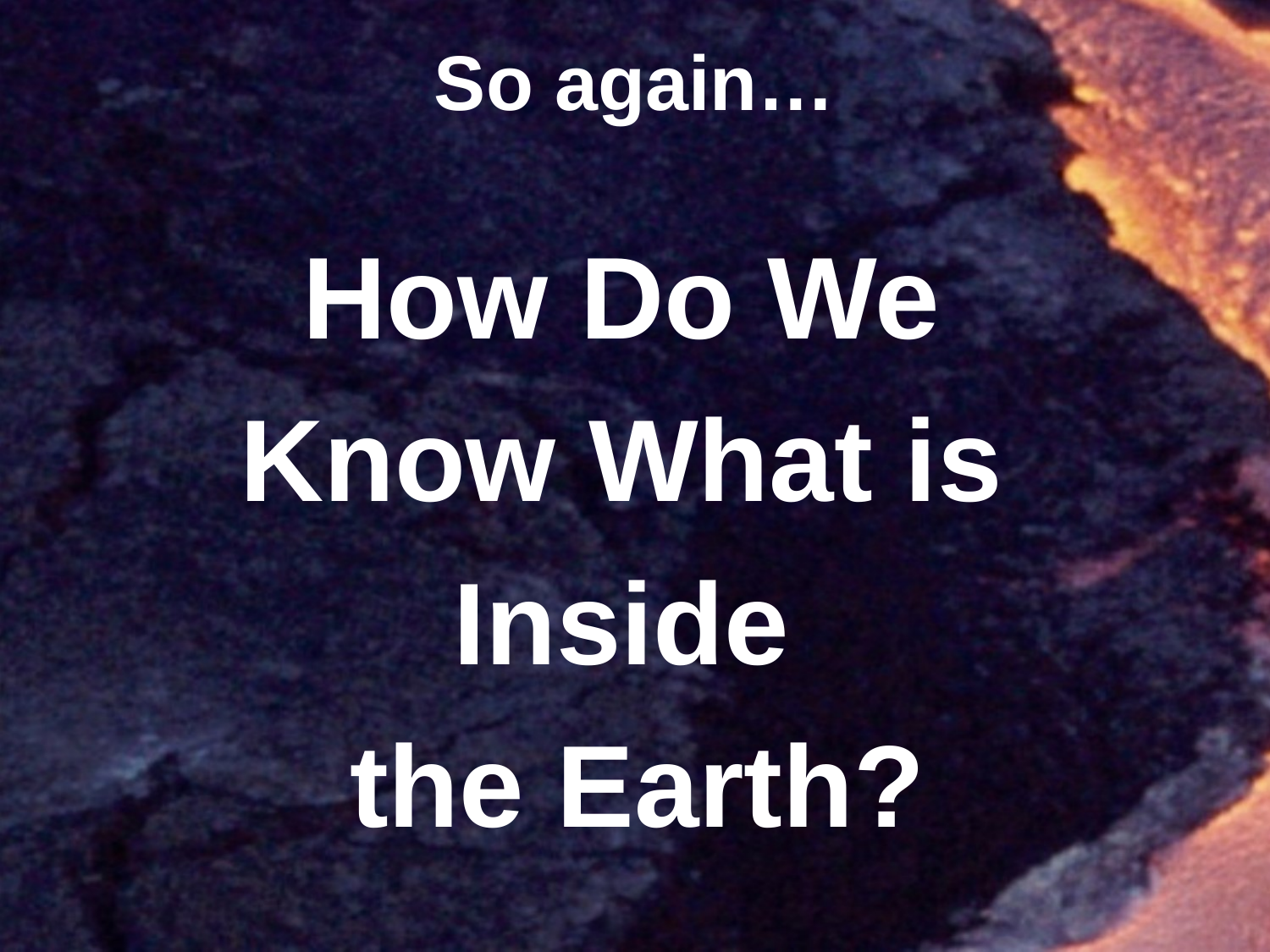

# So again…
How Do We
Know What is
Inside
the Earth?